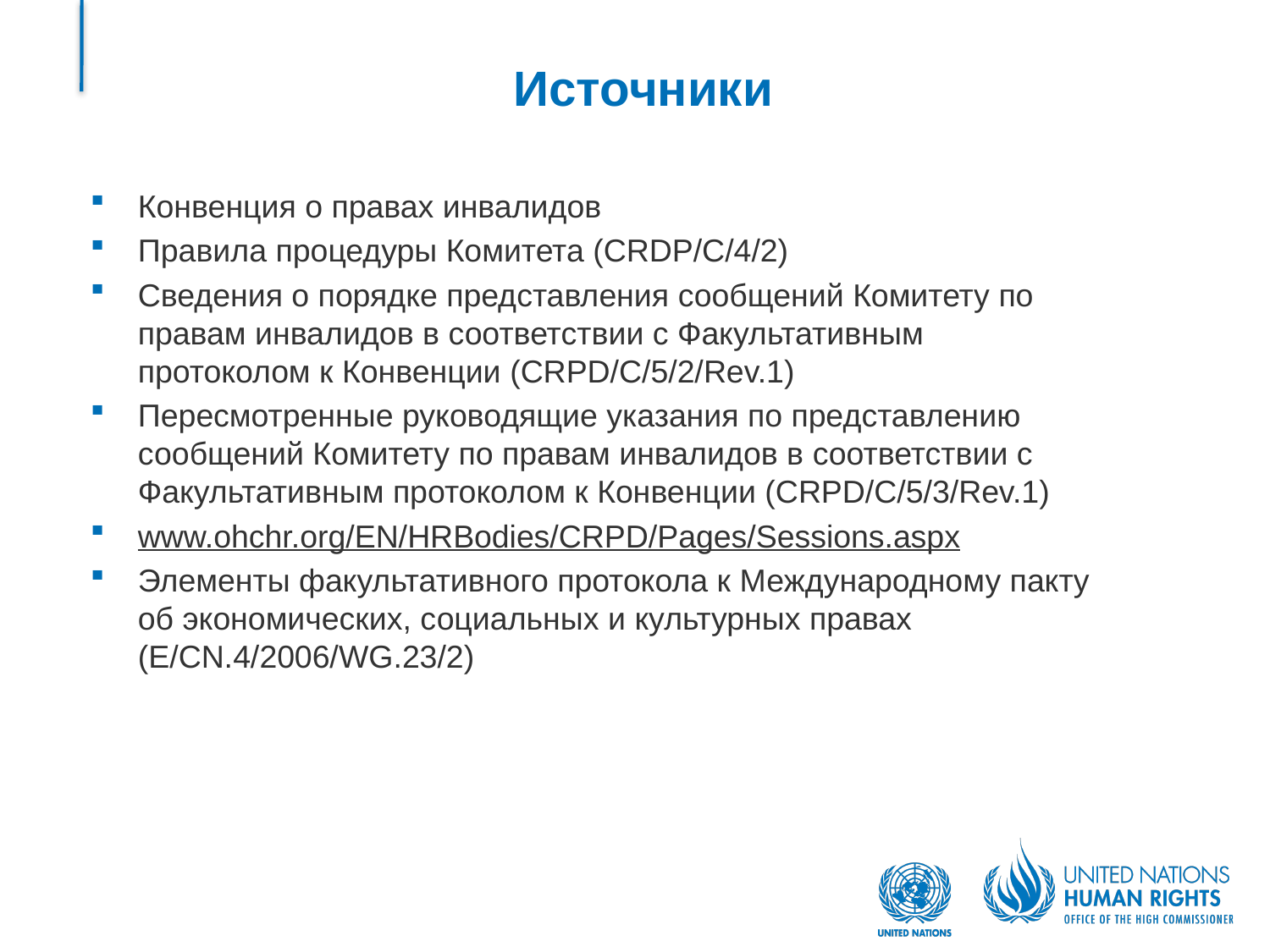

# Источники
Конвенция о правах инвалидов
Правила процедуры Комитета (CRDP/C/4/2)
Сведения о порядке представления сообщений Комитету по правам инвалидов в соответствии с Факультативным протоколом к Конвенции (CRPD/C/5/2/Rev.1)
Пересмотренные руководящие указания по представлению сообщений Комитету по правам инвалидов в соответствии с Факультативным протоколом к Конвенции (CRPD/C/5/3/Rev.1)
www.ohchr.org/EN/HRBodies/CRPD/Pages/Sessions.aspx
Элементы факультативного протокола к Международному пакту об экономических, социальных и культурных правах (E/CN.4/2006/WG.23/2)